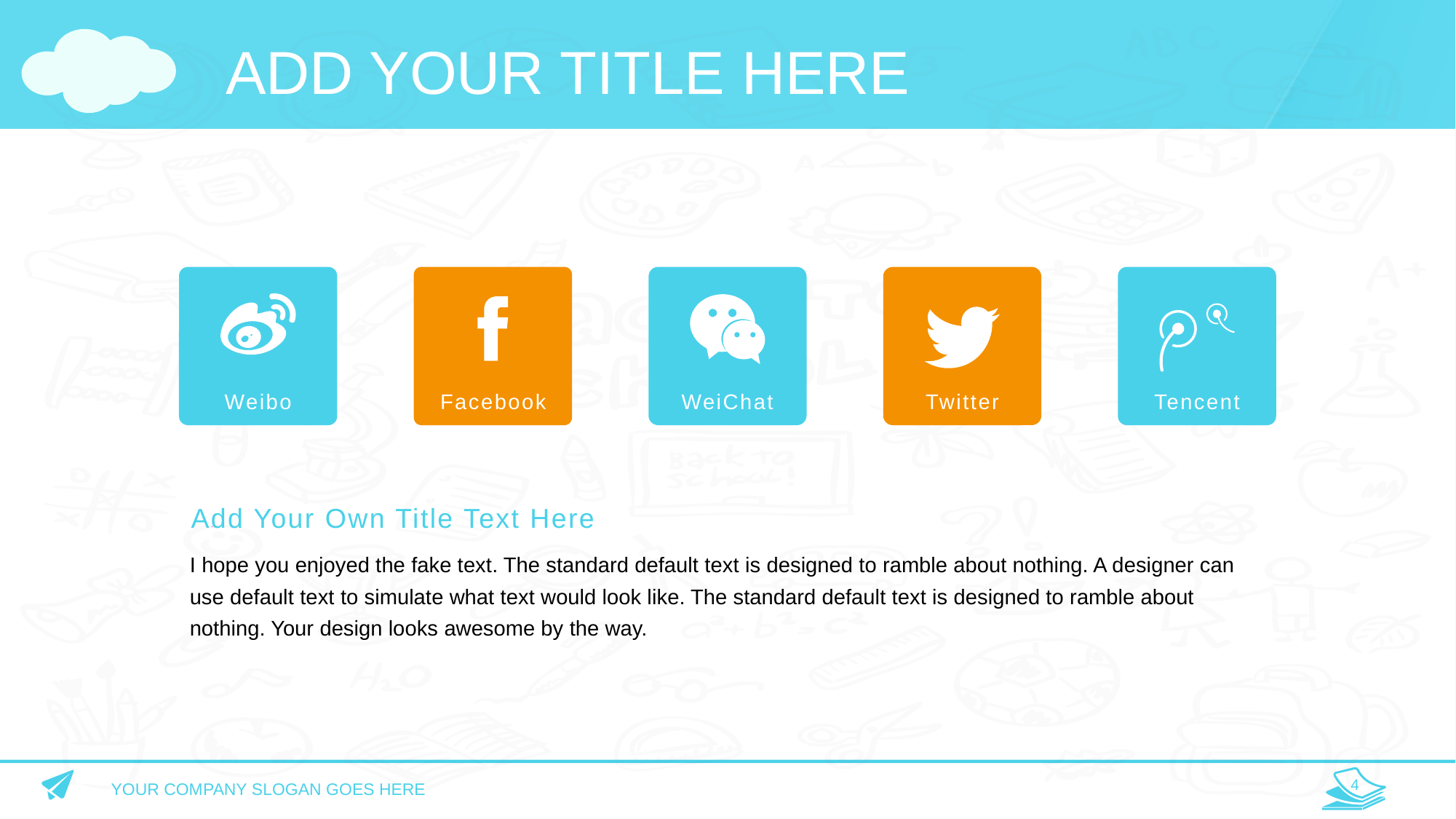

# ADD YOUR TITLE HERE

Weibo
Facebook
WeiChat
Twitter
Tencent
Add Your Own Title Text Here
I hope you enjoyed the fake text. The standard default text is designed to ramble about nothing. A designer can use default text to simulate what text would look like. The standard default text is designed to ramble about nothing. Your design looks awesome by the way.
YOUR COMPANY SLOGAN GOES HERE